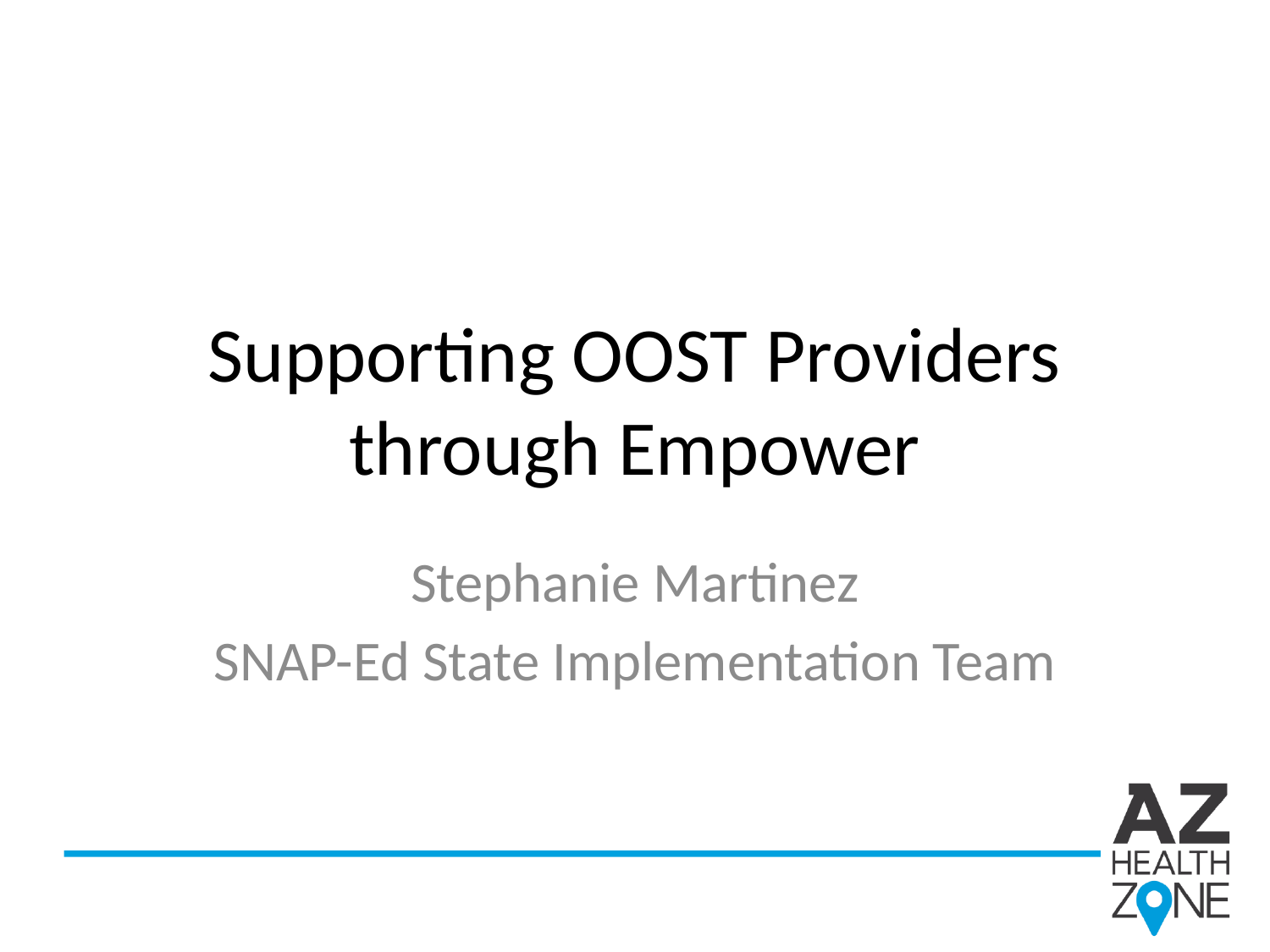

# Supporting OOST Providers through Empower
Stephanie Martinez
SNAP-Ed State Implementation Team